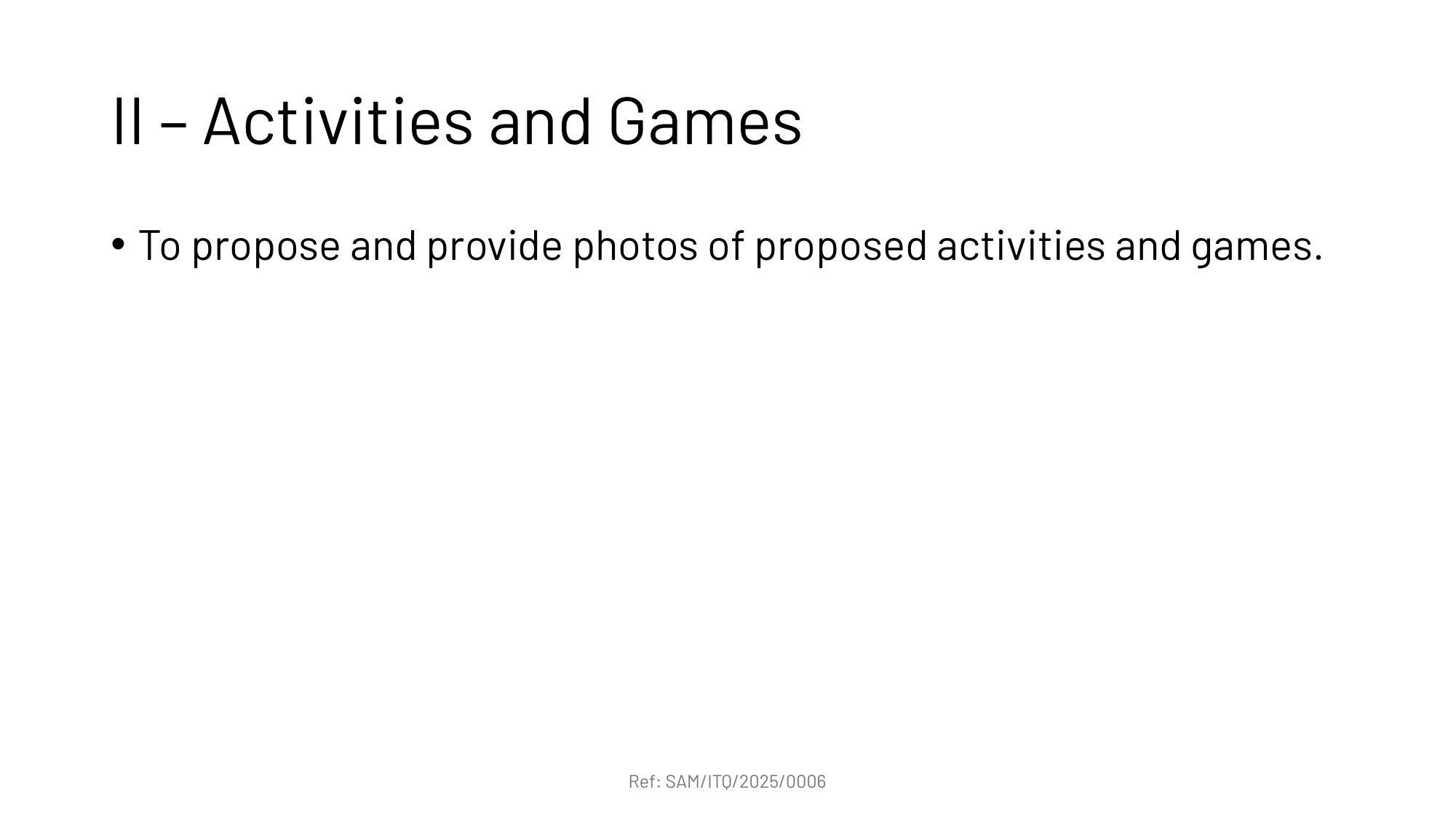

# II – Activities and Games
To propose and provide photos of proposed activities and games.
Ref: SAM/ITQ/2025/0006